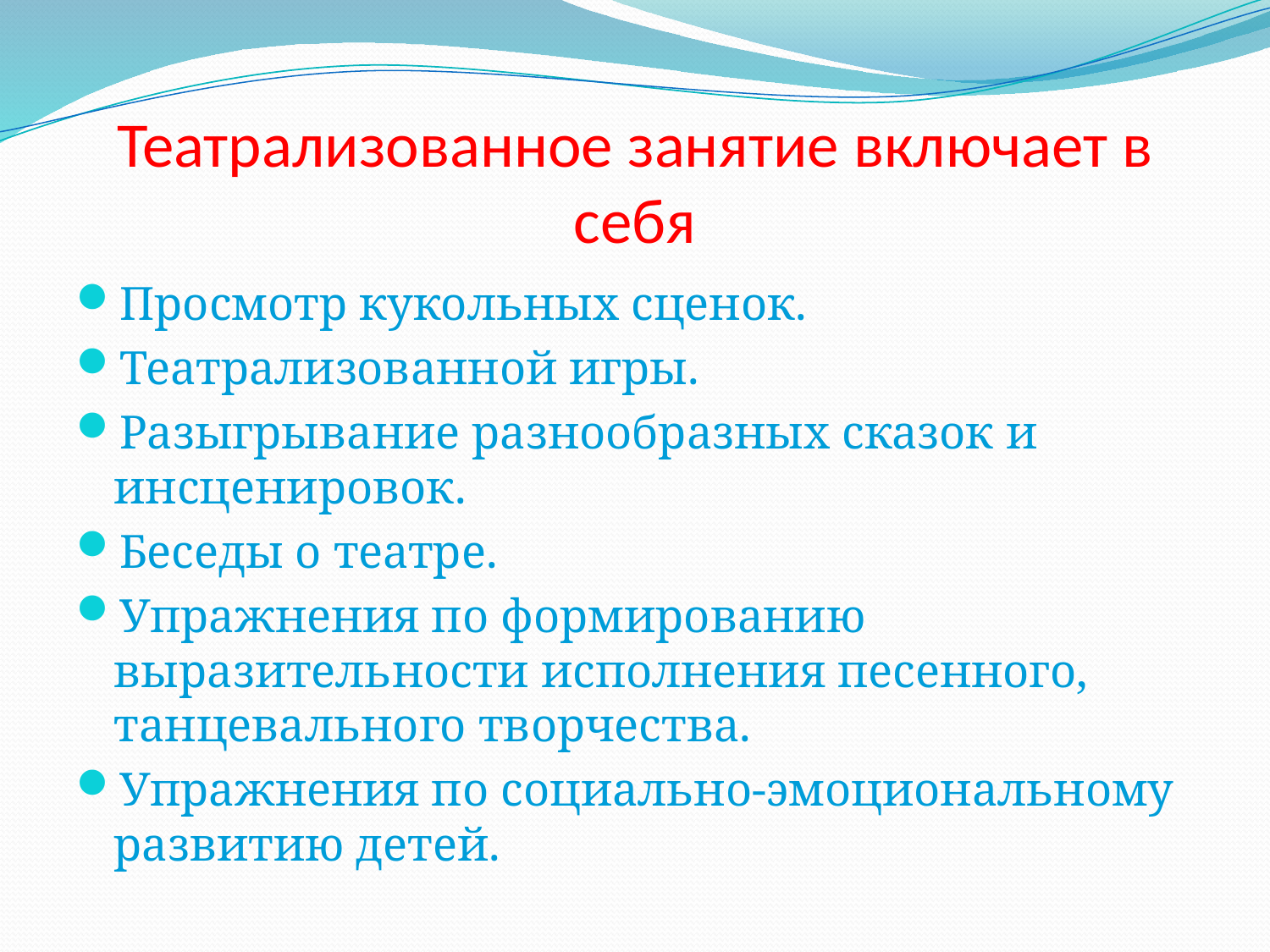

# Театрализованное занятие включает в себя
Просмотр кукольных сценок.
Театрализованной игры.
Разыгрывание разнообразных сказок и инсценировок.
Беседы о театре.
Упражнения по формированию выразительности исполнения песенного, танцевального творчества.
Упражнения по социально-эмоциональному развитию детей.